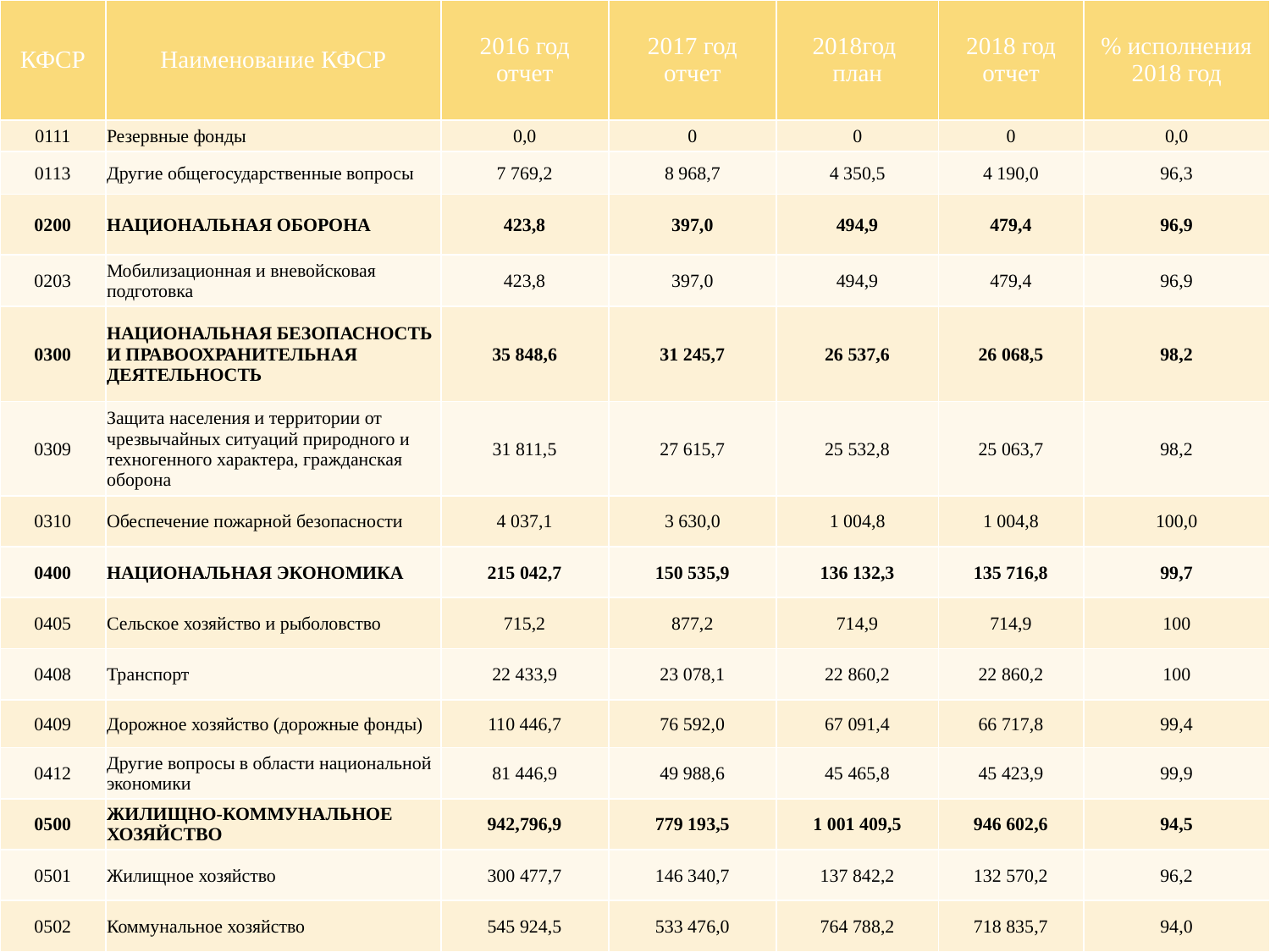

| КФСР | Наименование КФСР | 2016 год отчет | 2017 год отчет | 2018год план | 2018 год отчет | % исполнения 2018 год |
| --- | --- | --- | --- | --- | --- | --- |
| 0111 | Резервные фонды | 0,0 | 0 | 0 | 0 | 0,0 |
| 0113 | Другие общегосударственные вопросы | 7 769,2 | 8 968,7 | 4 350,5 | 4 190,0 | 96,3 |
| 0200 | НАЦИОНАЛЬНАЯ ОБОРОНА | 423,8 | 397,0 | 494,9 | 479,4 | 96,9 |
| 0203 | Мобилизационная и вневойсковая подготовка | 423,8 | 397,0 | 494,9 | 479,4 | 96,9 |
| 0300 | НАЦИОНАЛЬНАЯ БЕЗОПАСНОСТЬ И ПРАВООХРАНИТЕЛЬНАЯ ДЕЯТЕЛЬНОСТЬ | 35 848,6 | 31 245,7 | 26 537,6 | 26 068,5 | 98,2 |
| 0309 | Защита населения и территории от чрезвычайных ситуаций природного и техногенного характера, гражданская оборона | 31 811,5 | 27 615,7 | 25 532,8 | 25 063,7 | 98,2 |
| 0310 | Обеспечение пожарной безопасности | 4 037,1 | 3 630,0 | 1 004,8 | 1 004,8 | 100,0 |
| 0400 | НАЦИОНАЛЬНАЯ ЭКОНОМИКА | 215 042,7 | 150 535,9 | 136 132,3 | 135 716,8 | 99,7 |
| 0405 | Сельское хозяйство и рыболовство | 715,2 | 877,2 | 714,9 | 714,9 | 100 |
| 0408 | Транспорт | 22 433,9 | 23 078,1 | 22 860,2 | 22 860,2 | 100 |
| 0409 | Дорожное хозяйство (дорожные фонды) | 110 446,7 | 76 592,0 | 67 091,4 | 66 717,8 | 99,4 |
| 0412 | Другие вопросы в области национальной экономики | 81 446,9 | 49 988,6 | 45 465,8 | 45 423,9 | 99,9 |
| 0500 | ЖИЛИЩНО-КОММУНАЛЬНОЕ ХОЗЯЙСТВО | 942,796,9 | 779 193,5 | 1 001 409,5 | 946 602,6 | 94,5 |
| 0501 | Жилищное хозяйство | 300 477,7 | 146 340,7 | 137 842,2 | 132 570,2 | 96,2 |
| 0502 | Коммунальное хозяйство | 545 924,5 | 533 476,0 | 764 788,2 | 718 835,7 | 94,0 |